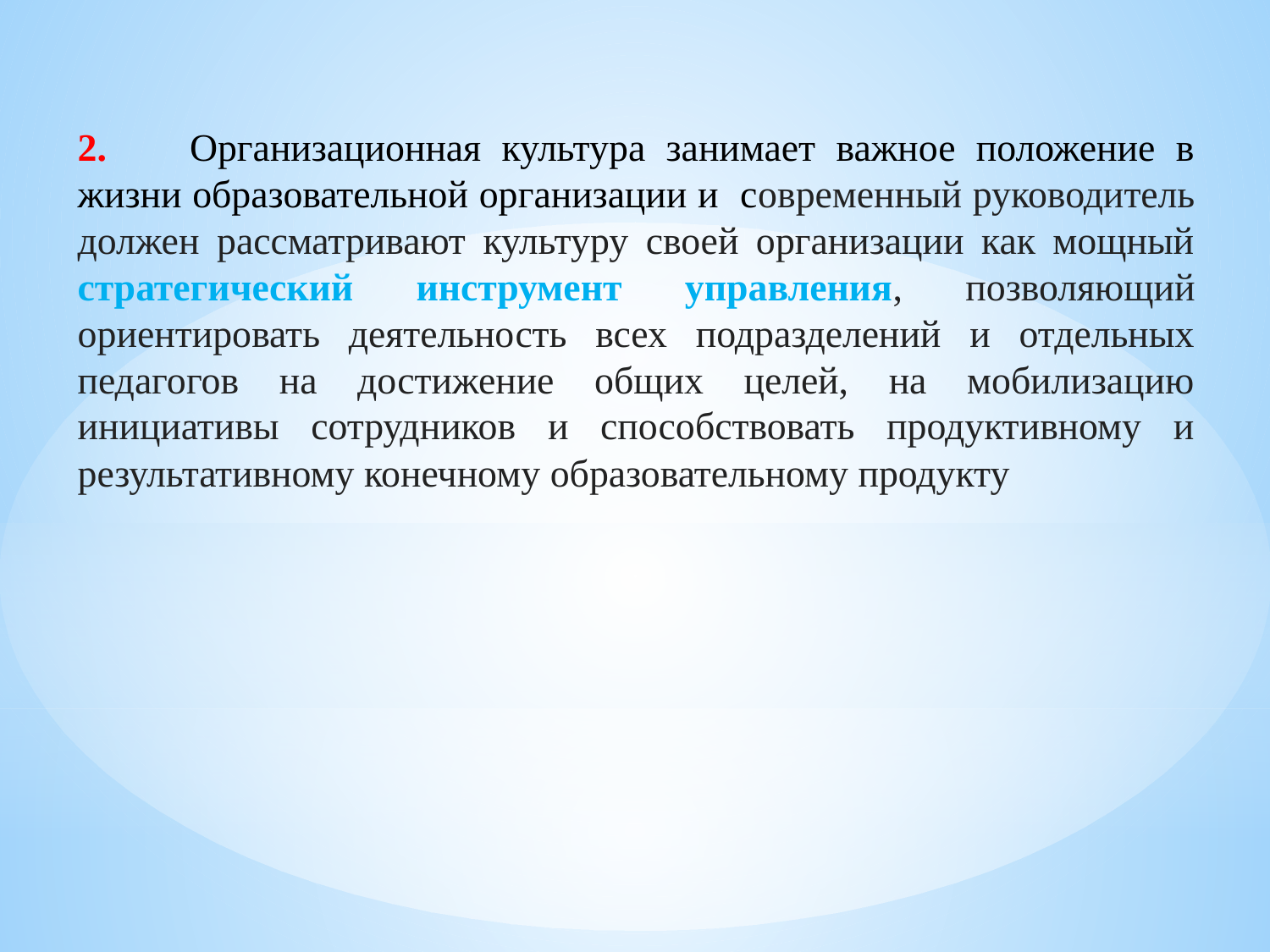

2.    Организационная культура занимает важное положение в жизни образовательной организации и  современный руководитель должен рассматривают культуру своей организации как мощный стратегический инструмент управления, позволяющий ориентировать деятельность всех подразделений и отдельных педагогов на достижение общих целей, на мобилизацию инициативы сотрудников и способствовать продуктивному и результативному конечному образовательному продукту